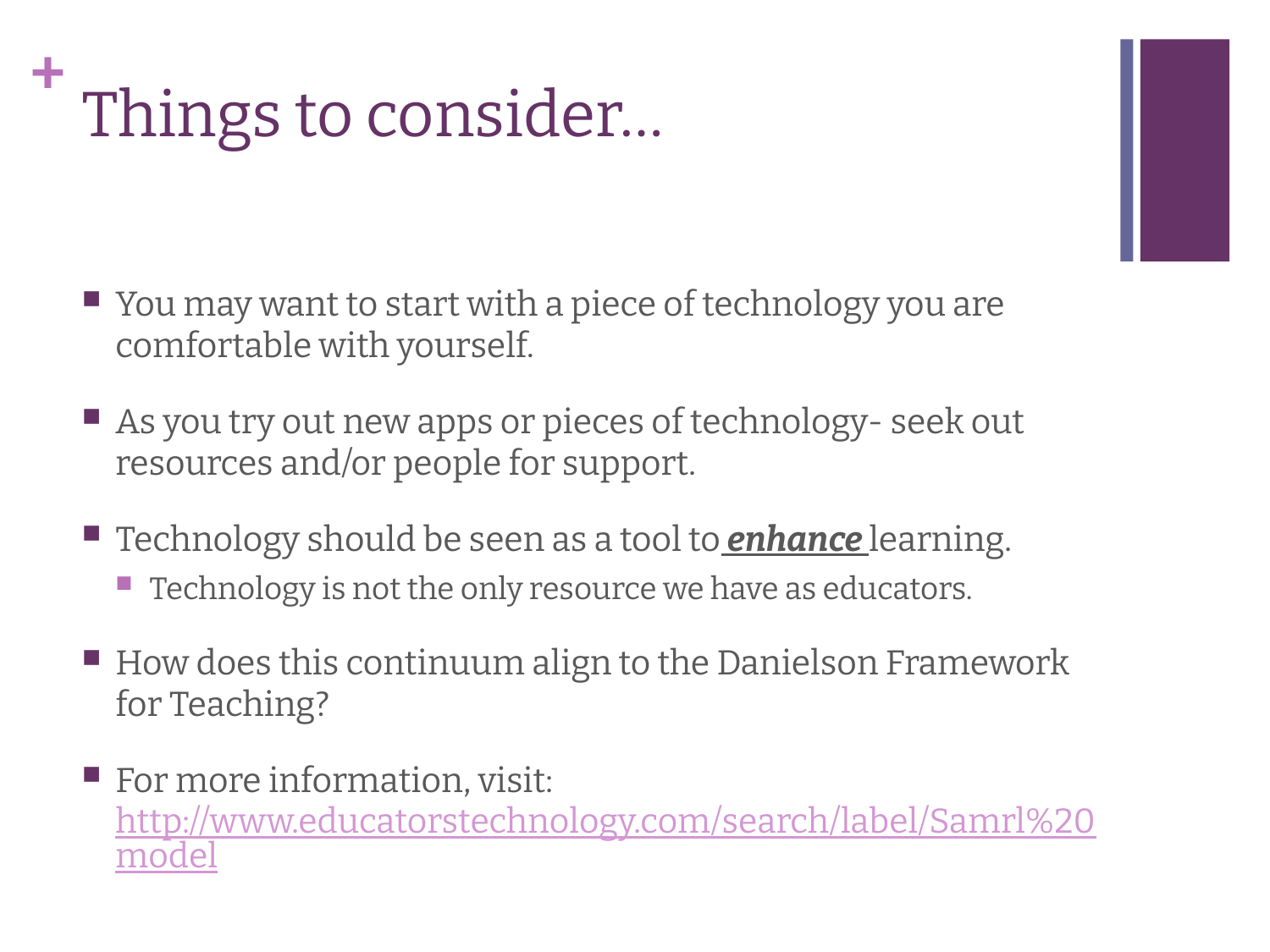

# Things to consider…
You may want to start with a piece of technology you are comfortable with yourself.
As you try out new apps or pieces of technology- seek out resources and/or people for support.
Technology should be seen as a tool to enhance learning.
Technology is not the only resource we have as educators.
How does this continuum align to the Danielson Framework for Teaching?
For more information, visit: http://www.educatorstechnology.com/search/label/Samrl%20model